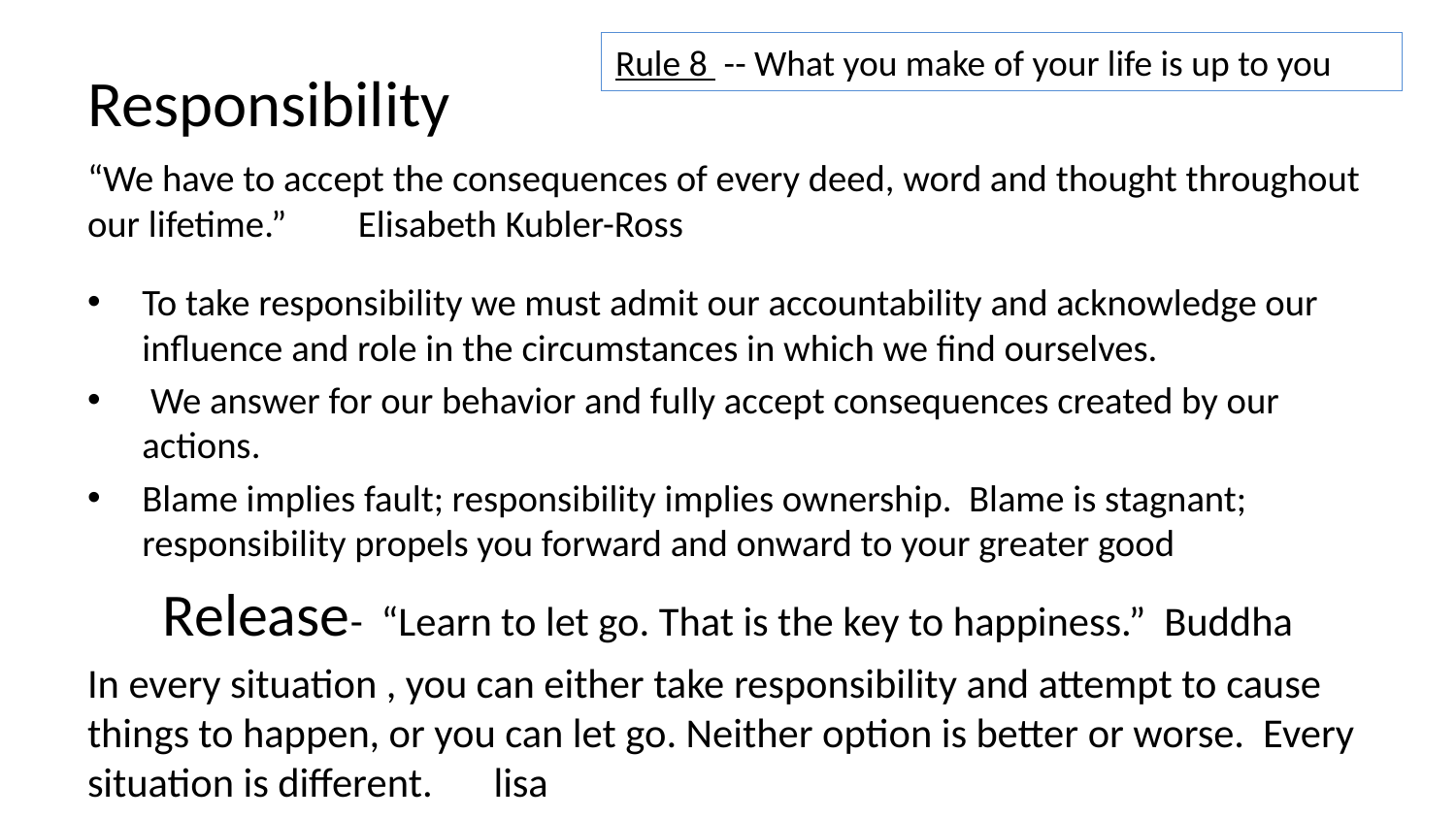

# Responsibility
Rule 8  -- What you make of your life is up to you
“We have to accept the consequences of every deed, word and thought throughout our lifetime.”			Elisabeth Kubler-Ross

To take responsibility we must admit our accountability and acknowledge our influence and role in the circumstances in which we find ourselves.
 We answer for our behavior and fully accept consequences created by our actions.
Blame implies fault; responsibility implies ownership.  Blame is stagnant; responsibility propels you forward and onward to your greater good
Release-  “Learn to let go. That is the key to happiness.”  Buddha
In every situation , you can either take responsibility and attempt to cause things to happen, or you can let go. Neither option is better or worse.  Every situation is different.				lisa